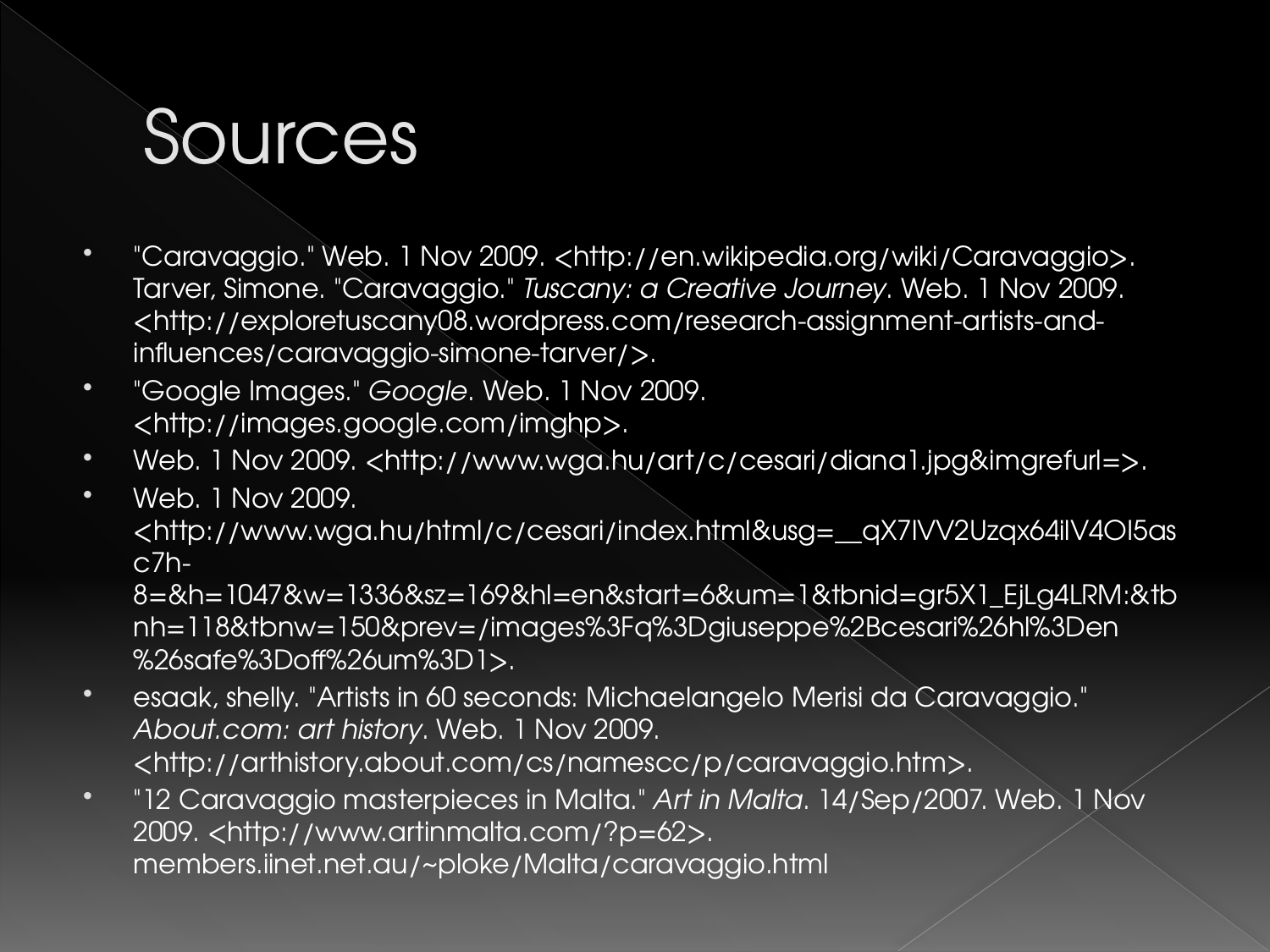

# Sources
"Caravaggio." Web. 1 Nov 2009. <http://en.wikipedia.org/wiki/Caravaggio>. Tarver, Simone. "Caravaggio." Tuscany: a Creative Journey. Web. 1 Nov 2009. <http://exploretuscany08.wordpress.com/research-assignment-artists-and-influences/caravaggio-simone-tarver/>.
"Google Images." Google. Web. 1 Nov 2009. <http://images.google.com/imghp>.
Web. 1 Nov 2009. <http://www.wga.hu/art/c/cesari/diana1.jpg&imgrefurl=>.
Web. 1 Nov 2009. <http://www.wga.hu/html/c/cesari/index.html&usg=__qX7lVV2Uzqx64ilV4OI5asc7h-8=&h=1047&w=1336&sz=169&hl=en&start=6&um=1&tbnid=gr5X1_EjLg4LRM:&tbnh=118&tbnw=150&prev=/images%3Fq%3Dgiuseppe%2Bcesari%26hl%3Den%26safe%3Doff%26um%3D1>.
esaak, shelly. "Artists in 60 seconds: Michaelangelo Merisi da Caravaggio." About.com: art history. Web. 1 Nov 2009. <http://arthistory.about.com/cs/namescc/p/caravaggio.htm>.
"12 Caravaggio masterpieces in Malta." Art in Malta. 14/Sep/2007. Web. 1 Nov 2009. <http://www.artinmalta.com/?p=62>. members.iinet.net.au/~ploke/Malta/caravaggio.html